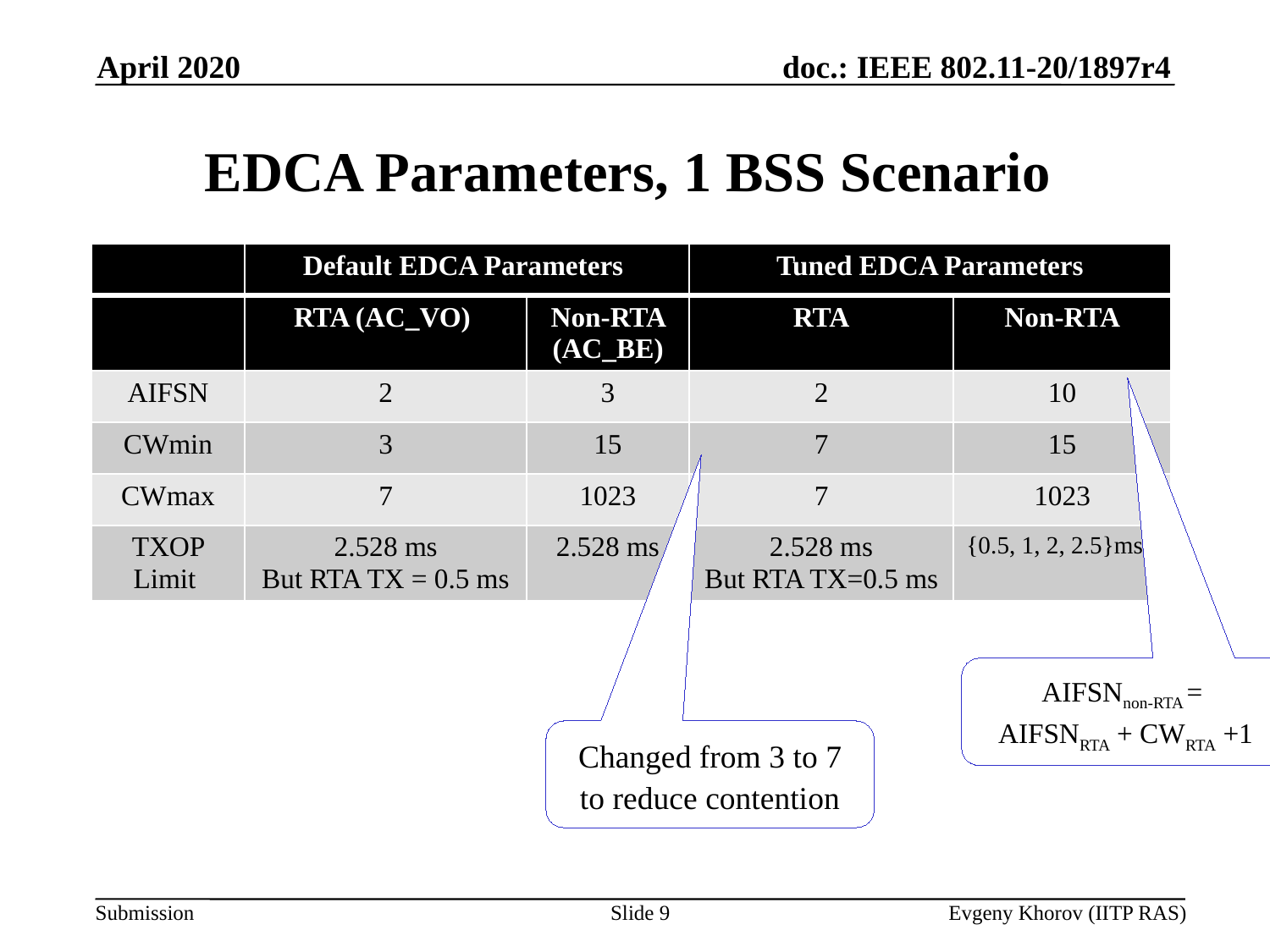

April 2020
# EDCA Parameters, 1 BSS Scenario
|  | Default EDCA Parameters |  | Tuned EDCA Parameters |  |
| --- | --- | --- | --- | --- |
|  | RTA (AC\_VO) | Non-RTA (AC\_BE) | RTA | Non-RTA |
| AIFSN | 2 | 3 | 2 | 10 |
| CWmin | 3 | 15 | 7 | 15 |
| CWmax | 7 | 1023 | 7 | 1023 |
| TXOP Limit | 2.528 ms But RTA TX = 0.5 ms | 2.528 ms | 2.528 ms But RTA TX=0.5 ms | {0.5, 1, 2, 2.5}ms |

AIFSNnon-RTA =
AIFSNRTA + CWRTA +1
Changed from 3 to 7 to reduce contention
9
Evgeny Khorov (IITP RAS)